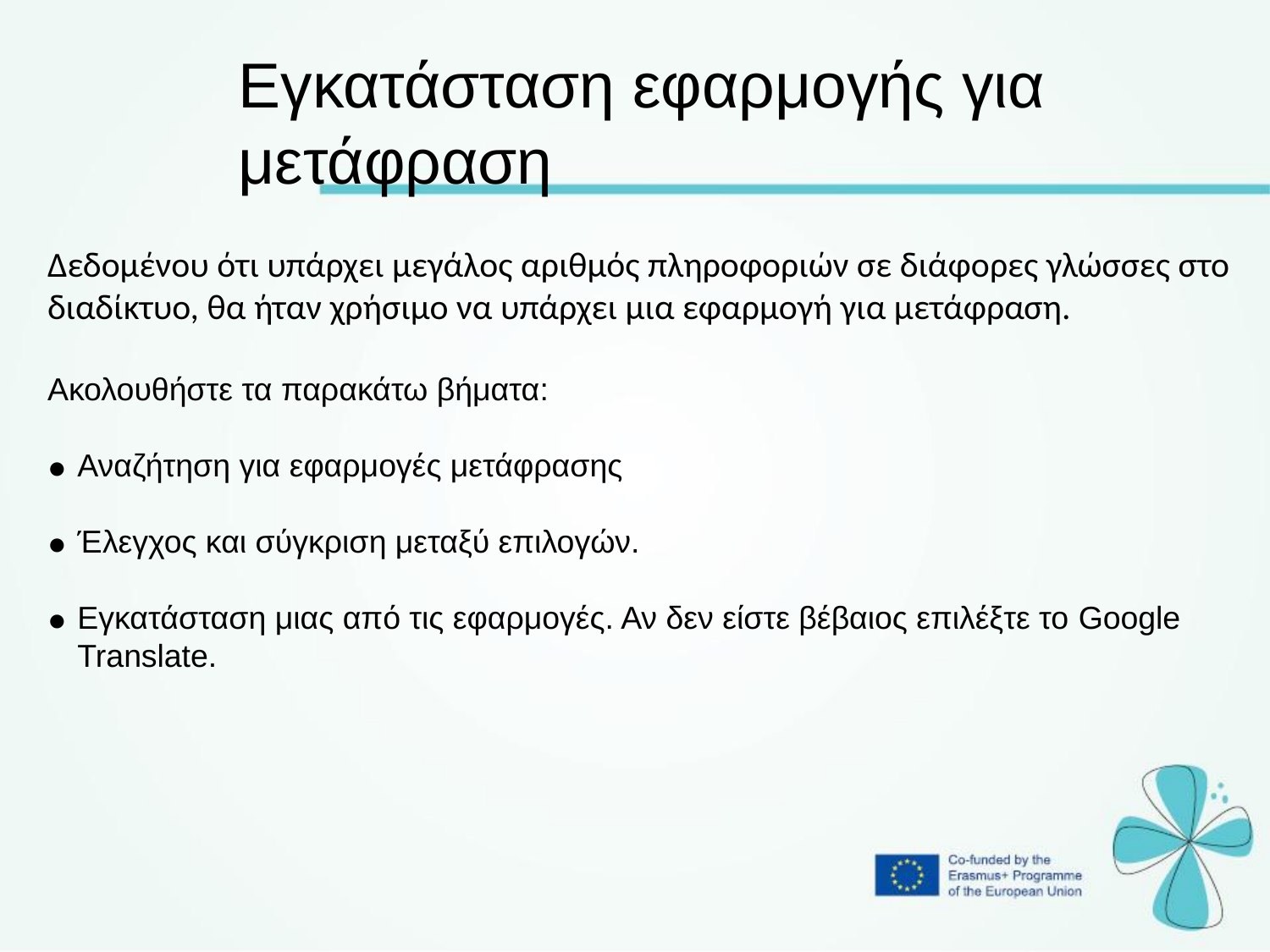

Εγκατάσταση εφαρμογής για μετάφραση
Δεδομένου ότι υπάρχει μεγάλος αριθμός πληροφοριών σε διάφορες γλώσσες στο διαδίκτυο, θα ήταν χρήσιμο να υπάρχει μια εφαρμογή για μετάφραση.

Ακολουθήστε τα παρακάτω βήματα:

Αναζήτηση για εφαρμογές μετάφρασης

Έλεγχος και σύγκριση μεταξύ επιλογών.

Εγκατάσταση μιας από τις εφαρμογές. Αν δεν είστε βέβαιος επιλέξτε το Google Translate.